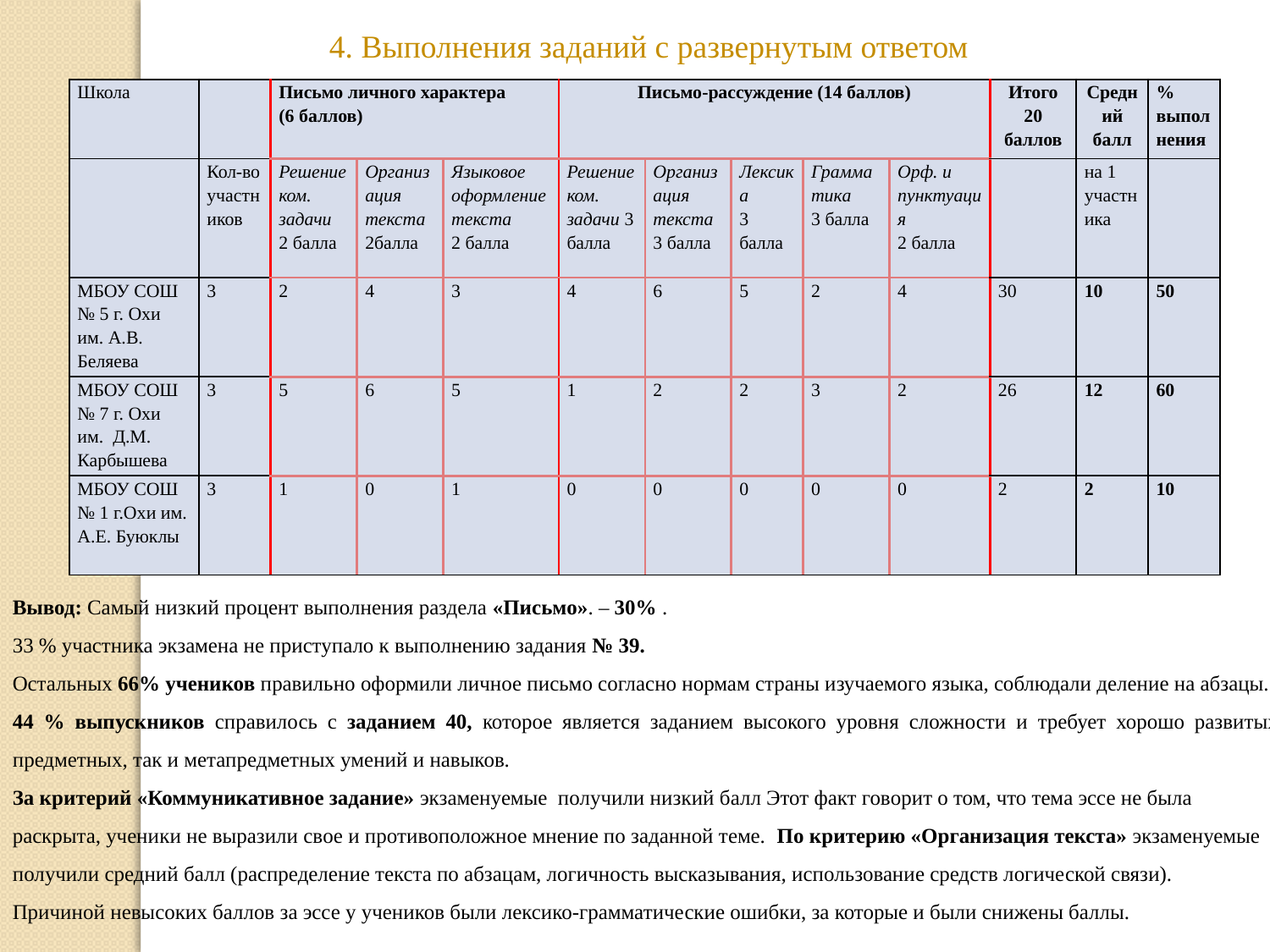

4. Выполнения заданий с развернутым ответом
| Школа |  | Письмо личного характера (6 баллов) |  |  | Письмо-рассуждение (14 баллов) |  |  |  |  | Итого 20 баллов | Средний балл | % выполнения |
| --- | --- | --- | --- | --- | --- | --- | --- | --- | --- | --- | --- | --- |
|  | Кол-во участников | Решение ком. задачи 2 балла | Организация текста 2балла | Языковое оформление текста 2 балла | Решение ком. задачи 3 балла | Организация текста 3 балла | Лексика 3 балла | Грамматика 3 балла | Орф. и пунктуация 2 балла |  | на 1 участника |  |
| МБОУ СОШ № 5 г. Охи им. А.В. Беляева | 3 | 2 | 4 | 3 | 4 | 6 | 5 | 2 | 4 | 30 | 10 | 50 |
| МБОУ СОШ № 7 г. Охи им. Д.М. Карбышева | 3 | 5 | 6 | 5 | 1 | 2 | 2 | 3 | 2 | 26 | 12 | 60 |
| МБОУ СОШ № 1 г.Охи им. А.Е. Буюклы | 3 | 1 | 0 | 1 | 0 | 0 | 0 | 0 | 0 | 2 | 2 | 10 |
Вывод: Самый низкий процент выполнения раздела «Письмо». – 30% .
33 % участника экзамена не приступало к выполнению задания № 39.
Остальных 66% учеников правильно оформили личное письмо согласно нормам страны изучаемого языка, соблюдали деление на абзацы.
44 % выпускников справилось с заданием 40, которое является заданием высокого уровня сложности и требует хорошо развитых как предметных, так и метапредметных умений и навыков.
За критерий «Коммуникативное задание» экзаменуемые  получили низкий балл Этот факт говорит о том, что тема эссе не была
раскрыта, ученики не выразили свое и противоположное мнение по заданной теме.  По критерию «Организация текста» экзаменуемые
получили средний балл (распределение текста по абзацам, логичность высказывания, использование средств логической связи).
Причиной невысоких баллов за эссе у учеников были лексико-грамматические ошибки, за которые и были снижены баллы.